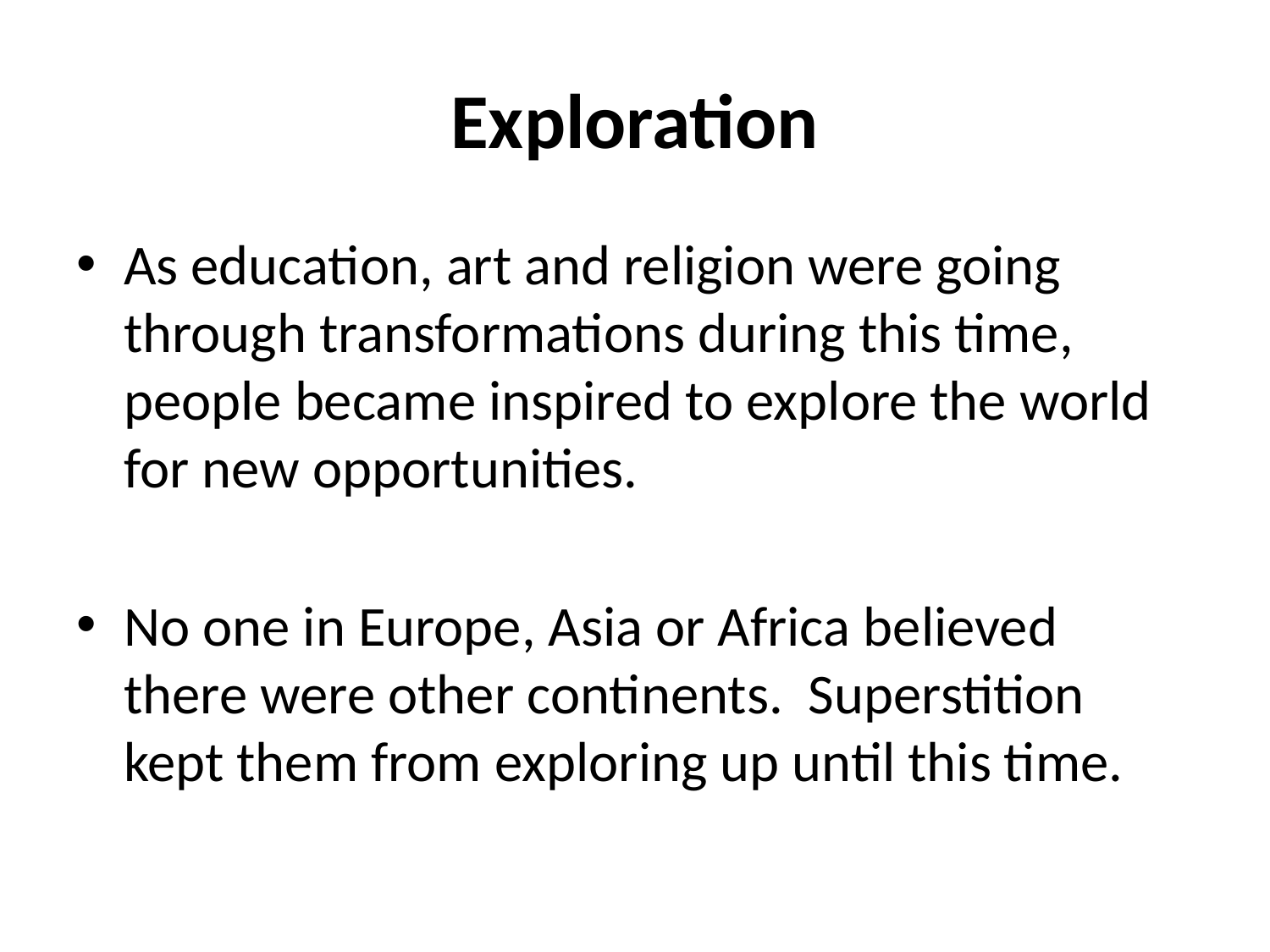

# Exploration
As education, art and religion were going through transformations during this time, people became inspired to explore the world for new opportunities.

No one in Europe, Asia or Africa believed there were other continents.  Superstition kept them from exploring up until this time.